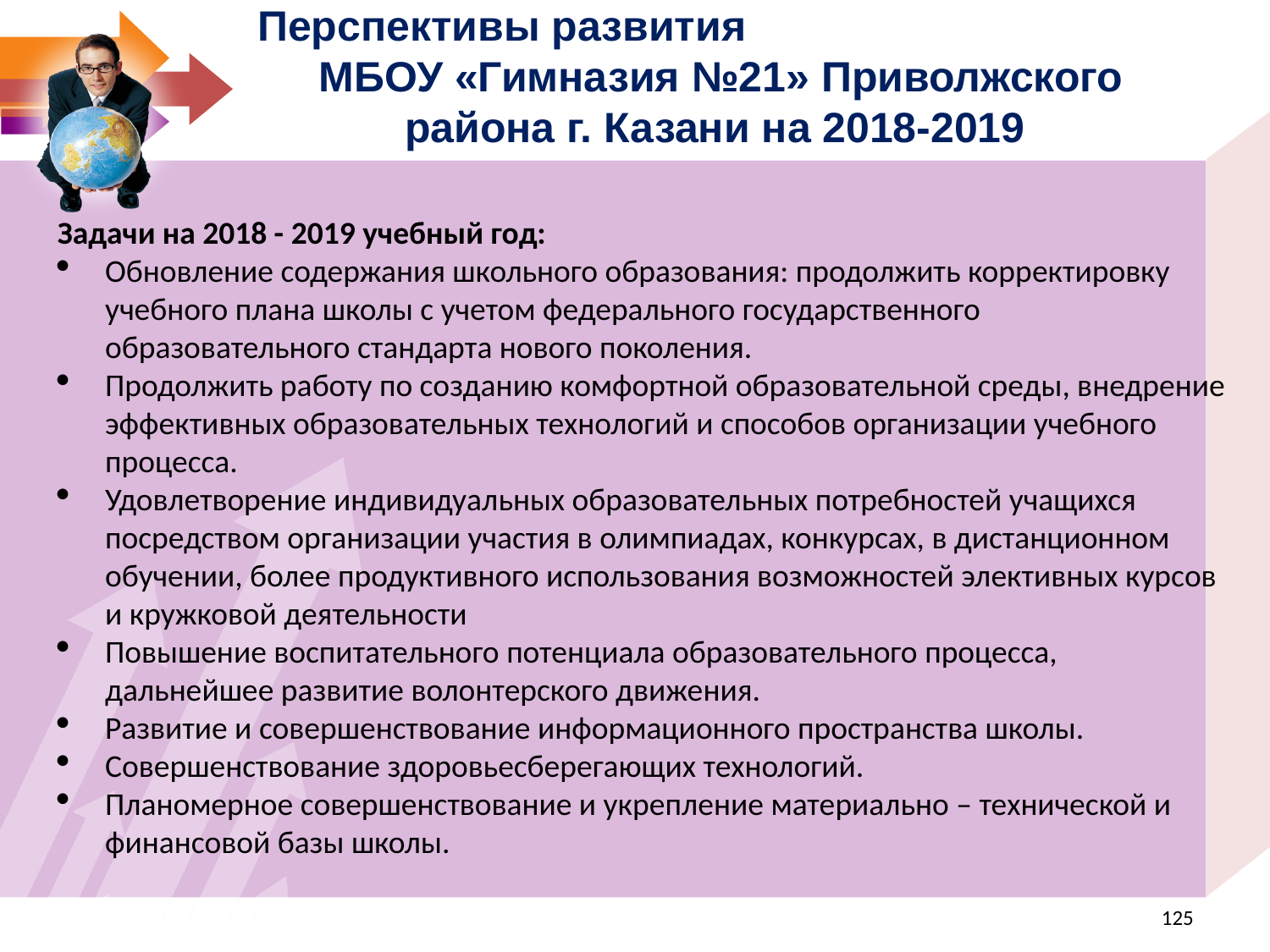

Перспективы развития
МБОУ «Гимназия №21» Приволжского района г. Казани на 2018-2019
Задачи на 2018 - 2019 учебный год:
Обновление содержания школьного образования: продолжить корректировку учебного плана школы с учетом федерального государственного образовательного стандарта нового поколения.
Продолжить работу по созданию комфортной образовательной среды, внедрение эффективных образовательных технологий и способов организации учебного процесса.
Удовлетворение индивидуальных образовательных потребностей учащихся посредством организации участия в олимпиадах, конкурсах, в дистанционном обучении, более продуктивного использования возможностей элективных курсов и кружковой деятельности
Повышение воспитательного потенциала образовательного процесса, дальнейшее развитие волонтерского движения.
Развитие и совершенствование информационного пространства школы.
Совершенствование здоровьесберегающих технологий.
Планомерное совершенствование и укрепление материально – технической и финансовой базы школы.

125